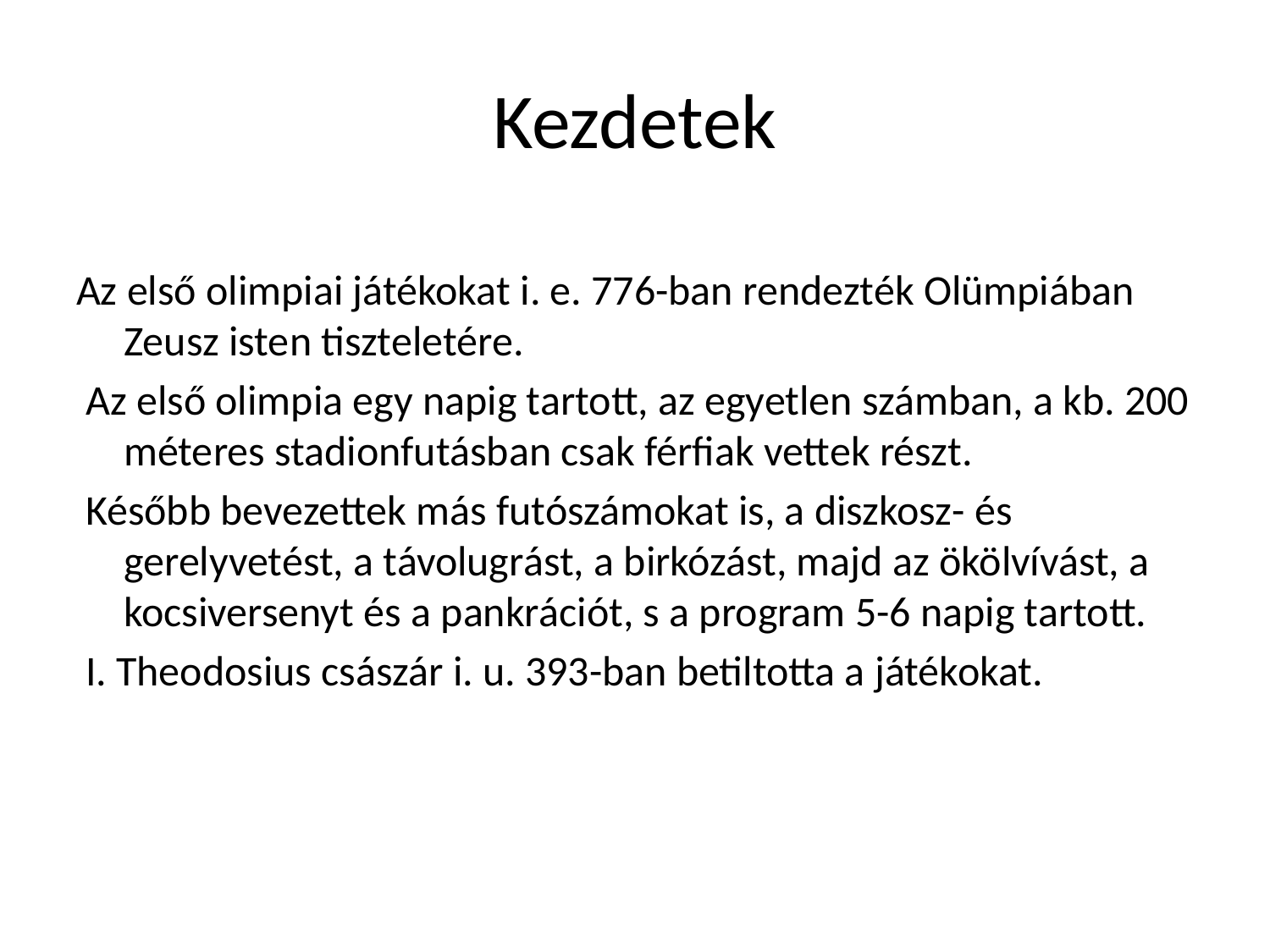

# Kezdetek
Az első olimpiai játékokat i. e. 776-ban rendezték Olümpiában Zeusz isten tiszteletére.
 Az első olimpia egy napig tartott, az egyetlen számban, a kb. 200 méteres stadionfutásban csak férfiak vettek részt.
 Később bevezettek más futószámokat is, a diszkosz- és gerelyvetést, a távolugrást, a birkózást, majd az ökölvívást, a kocsiversenyt és a pankrációt, s a program 5-6 napig tartott.
 I. Theodosius császár i. u. 393-ban betiltotta a játékokat.